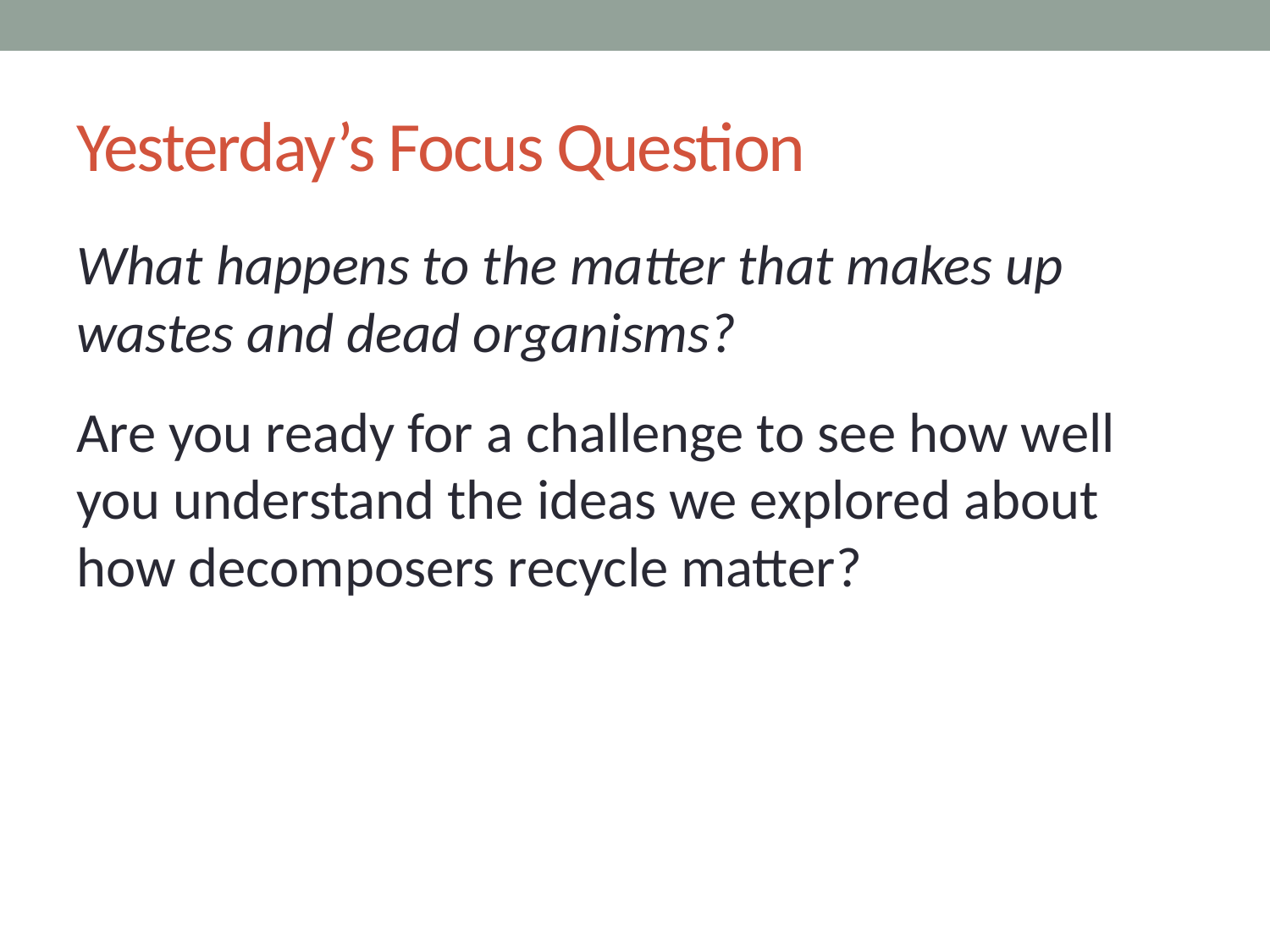

# Yesterday’s Focus Question
What happens to the matter that makes up wastes and dead organisms?
Are you ready for a challenge to see how well you understand the ideas we explored about how decomposers recycle matter?